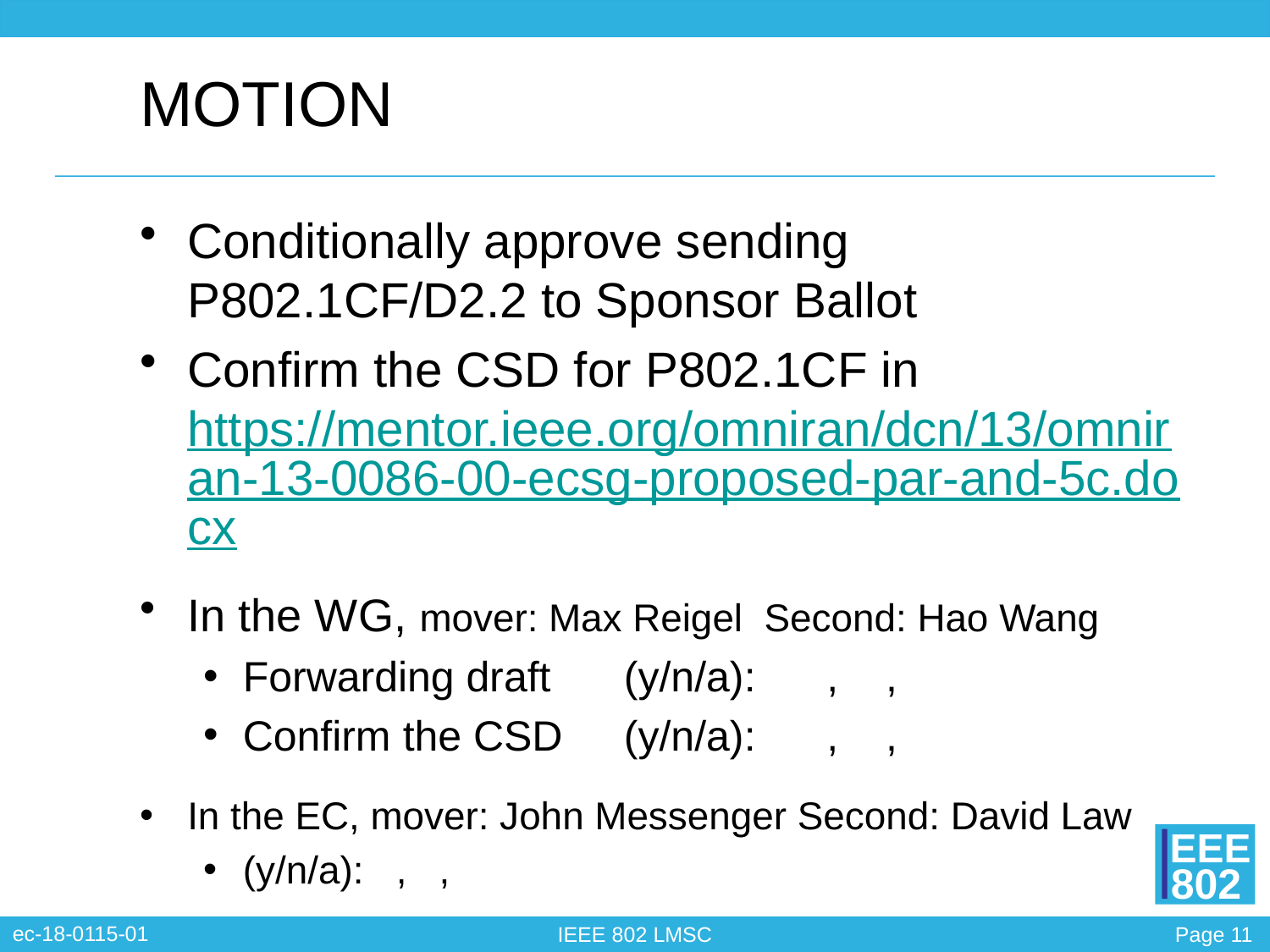

MOTION
Conditionally approve sending P802.1CF/D2.2 to Sponsor Ballot
Confirm the CSD for P802.1CF in https://mentor.ieee.org/omniran/dcn/13/omniran-13-0086-00-ecsg-proposed-par-and-5c.docx
In the WG, mover: Max Reigel  Second: Hao Wang
Forwarding draft 	(y/n/a):      ,    ,
Confirm the CSD 	(y/n/a):      ,    ,
In the EC, mover: John Messenger Second: David Law
(y/n/a):   ,   ,